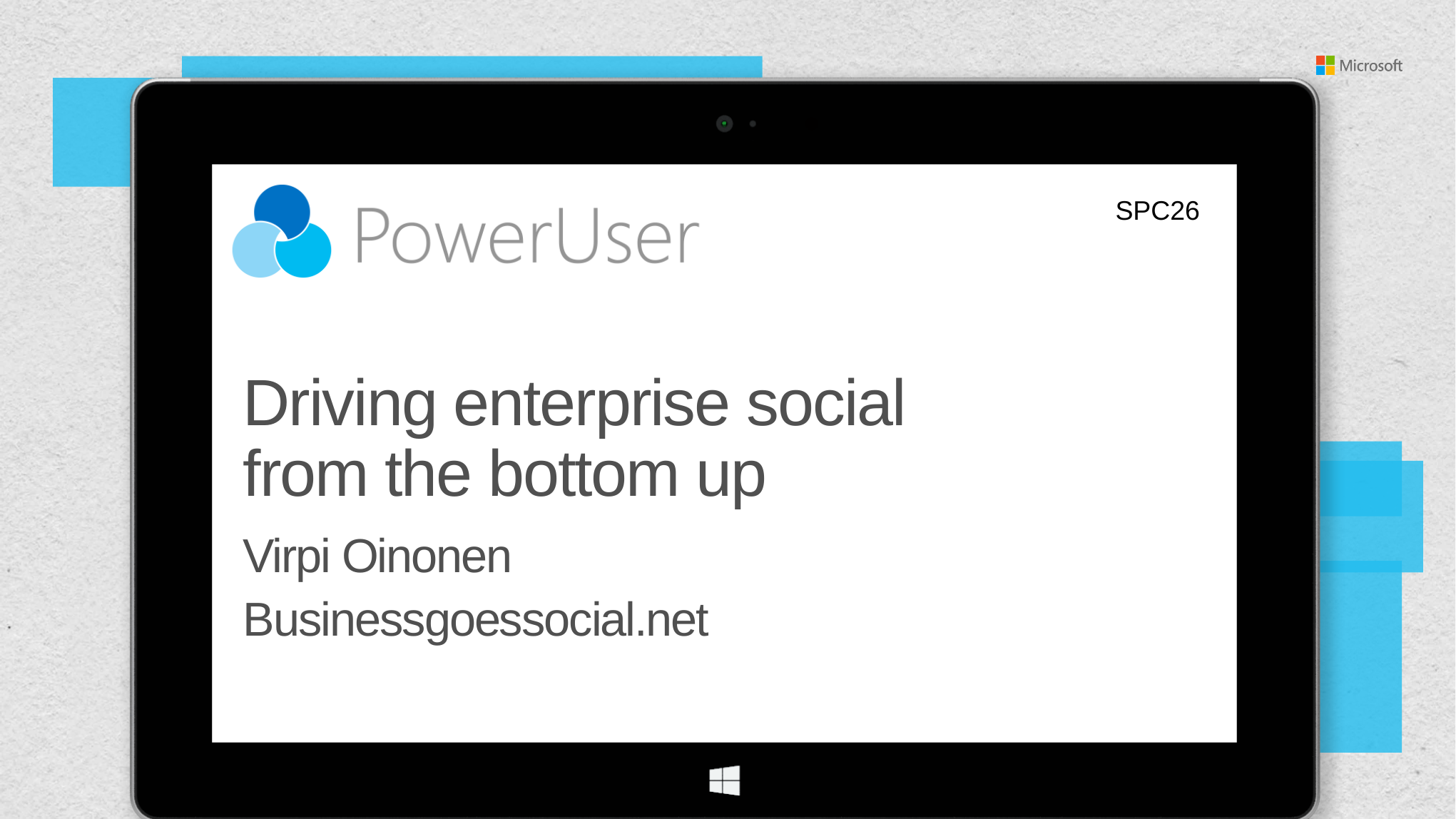

SPC26
# Driving enterprise social from the bottom up
Virpi Oinonen
Businessgoessocial.net